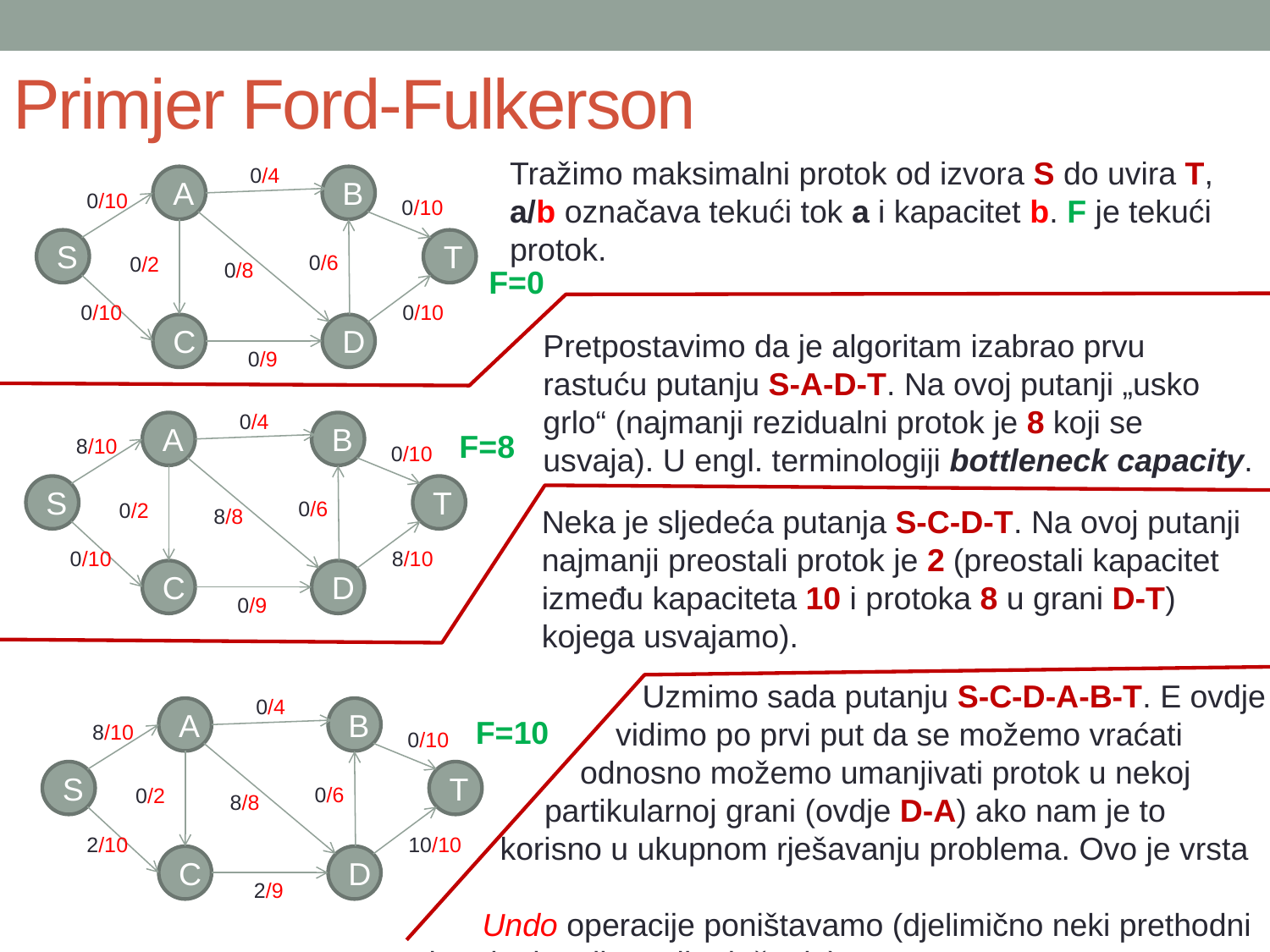

# Primjer Ford-Fulkerson
Tražimo maksimalni protok od izvora S do uvira T, a/b označava tekući tok a i kapacitet b. F je tekući protok.
0/4
A
B
0/10
0/10
S
T
0/6
0/2
0/8
F=0

0/10
0/10
C
D
Pretpostavimo da je algoritam izabrao prvu rastuću putanju S-A-D-T. Na ovoj putanji „usko grlo“ (najmanji rezidualni protok je 8 koji se usvaja). U engl. terminologiji bottleneck capacity.
0/9
0/4
A
B
F=8
8/10
0/10
S
T

0/6
0/2
Neka je sljedeća putanja S-C-D-T. Na ovoj putanji najmanji preostali protok je 2 (preostali kapacitet između kapaciteta 10 i protoka 8 u grani D-T) kojega usvajamo).
8/8
0/10
8/10
C
D
0/9

                        Uzmimo sada putanju S-C-D-A-B-T. E ovdje
                     vidimo po prvi put da se možemo vraćati
                 odnosno možemo umanjivati protok u nekoj
             partikularnoj grani (ovdje D-A) ako nam je to
        korisno u ukupnom rješavanju problema. Ovo je vrsta
      Undo operacije poništavamo (djelimično neki prethodni korak ako nije vodio rješenju).
0/4
A
B
F=10
8/10
0/10
S
T
0/6
0/2
8/8
2/10
10/10
C
D
2/9